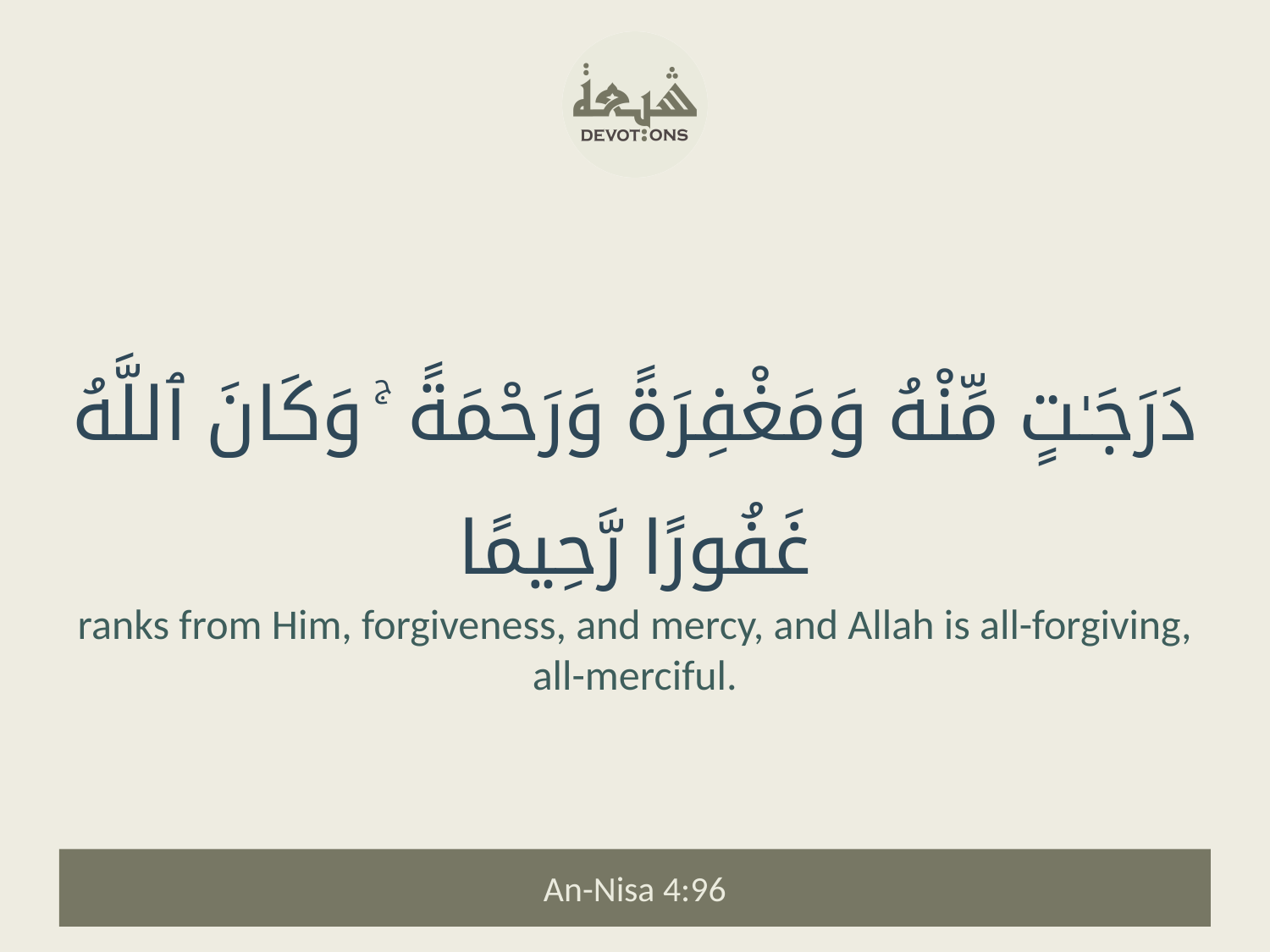

دَرَجَـٰتٍ مِّنْهُ وَمَغْفِرَةً وَرَحْمَةً ۚ وَكَانَ ٱللَّهُ غَفُورًا رَّحِيمًا
ranks from Him, forgiveness, and mercy, and Allah is all-forgiving, all-merciful.
An-Nisa 4:96